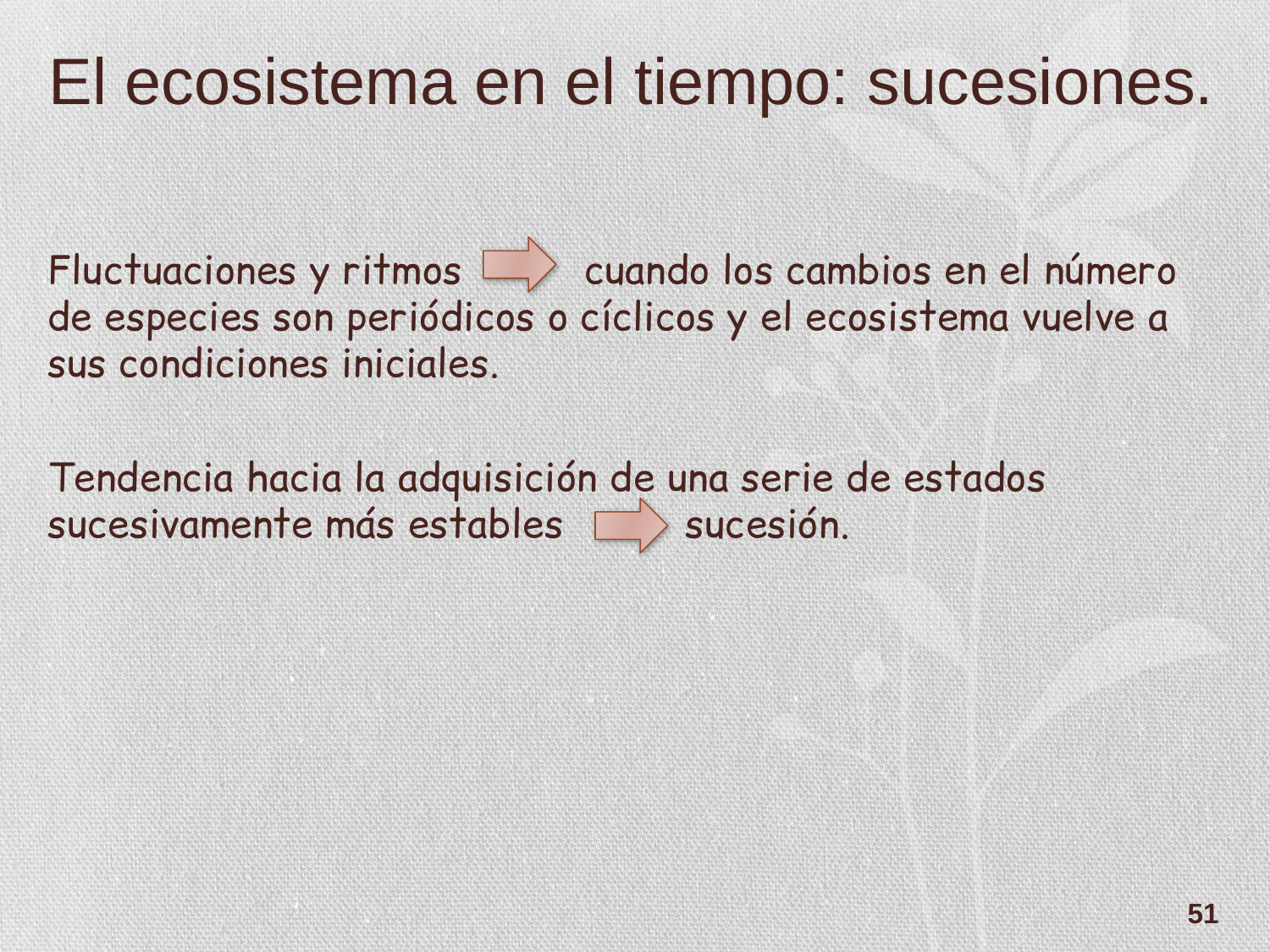

El ecosistema en el tiempo: sucesiones.

Fluctuaciones y ritmos          cuando los cambios en el número de especies son periódicos o cíclicos y el ecosistema vuelve a sus condiciones iniciales.

Tendencia hacia la adquisición de una serie de estados sucesivamente más estables          sucesión.

51